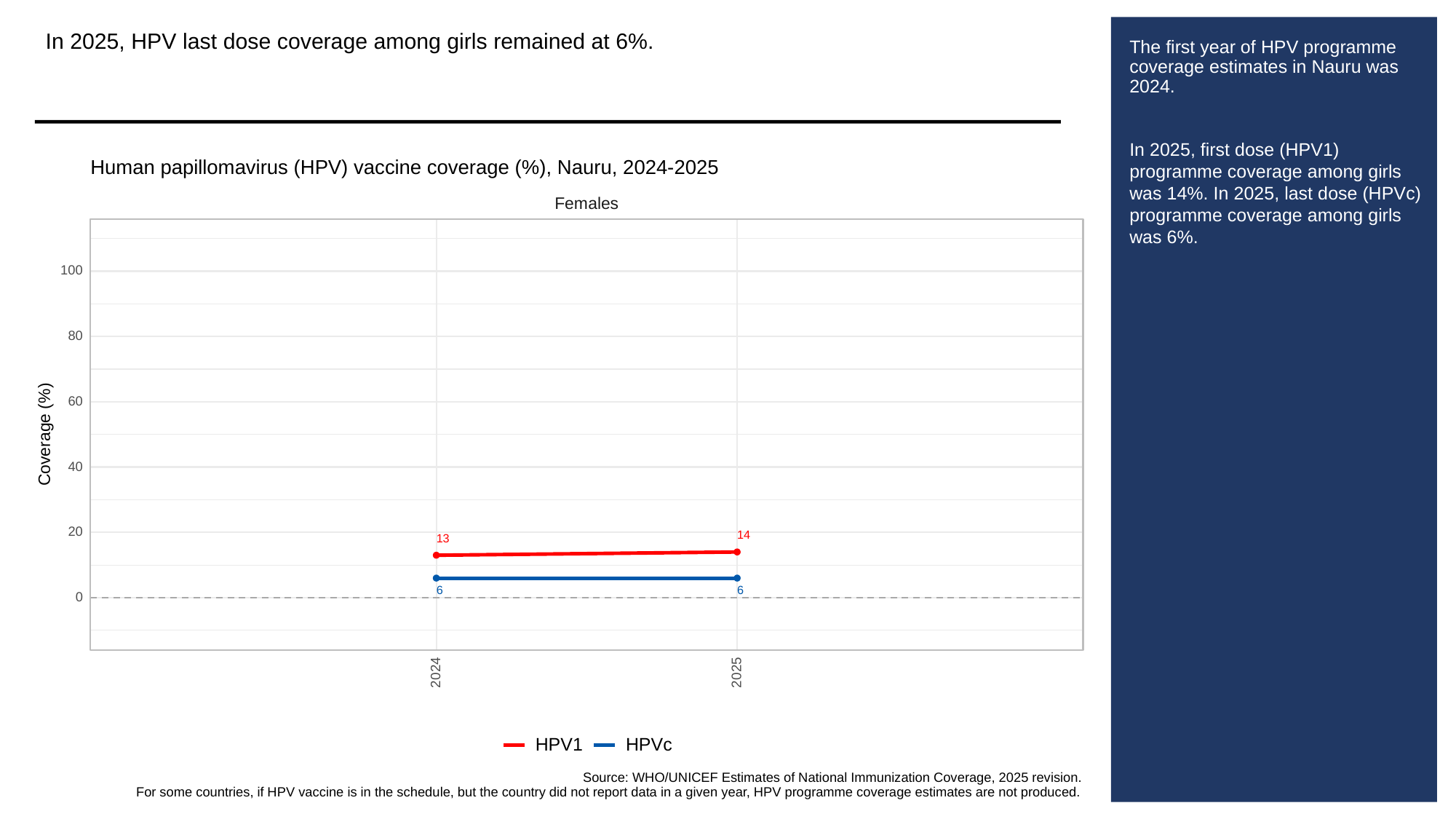

In 2025, HPV last dose coverage among girls remained at 6%.
# The first year of HPV programme coverage estimates in Nauru was 2024.

In 2025, first dose (HPV1) programme coverage among girls was 14%. In 2025, last dose (HPVc) programme coverage among girls was 6%.

Human papillomavirus (HPV) vaccine coverage (%), Nauru, 2024-2025
Females

100

80

60

Coverage (%)

40

20
14

13

6
6
0

2024
2025
HPVc
HPV1

Source: WHO/UNICEF Estimates of National Immunization Coverage, 2025 revision.
For some countries, if HPV vaccine is in the schedule, but the country did not report data in a given year, HPV programme coverage estimates are not produced.